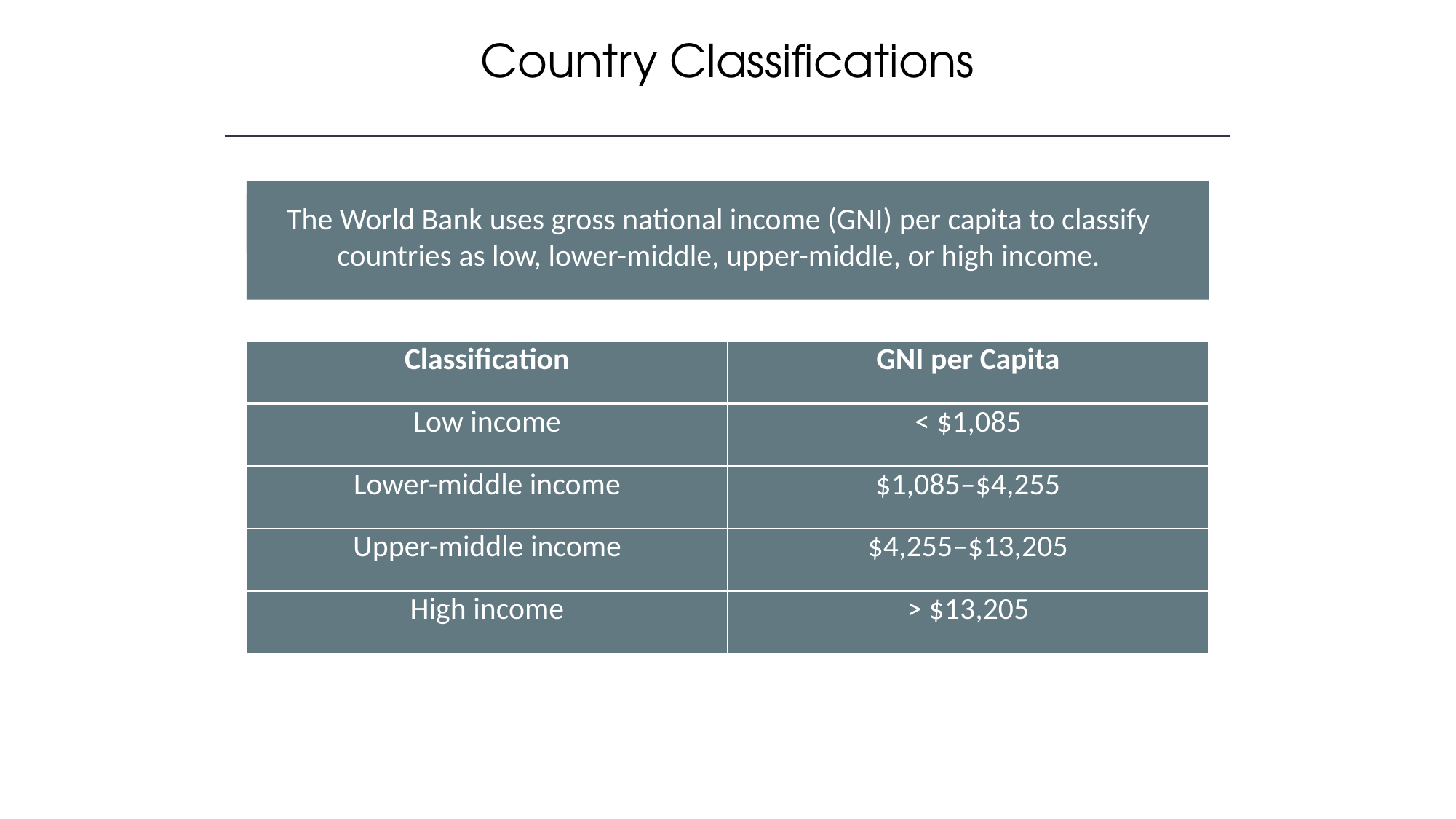

Country Classifications
HAWKES LEARNING

The World Bank uses gross national income (GNI) per capita to classify countries as low, lower-middle, upper-middle, or high income.
| Classification | GNI per Capita |
| --- | --- |
| Low income | < $1,085 |
| Lower-middle income | $1,085–$4,255 |
| Upper-middle income | $4,255–$13,205 |
| High income | > $13,205 |
The CPI is subject to two types of bias: substitution bias and quality/new goods bias.
Both substitution bias and quality/new goods bias tend to overstate the negative impact of inflation on consumers.